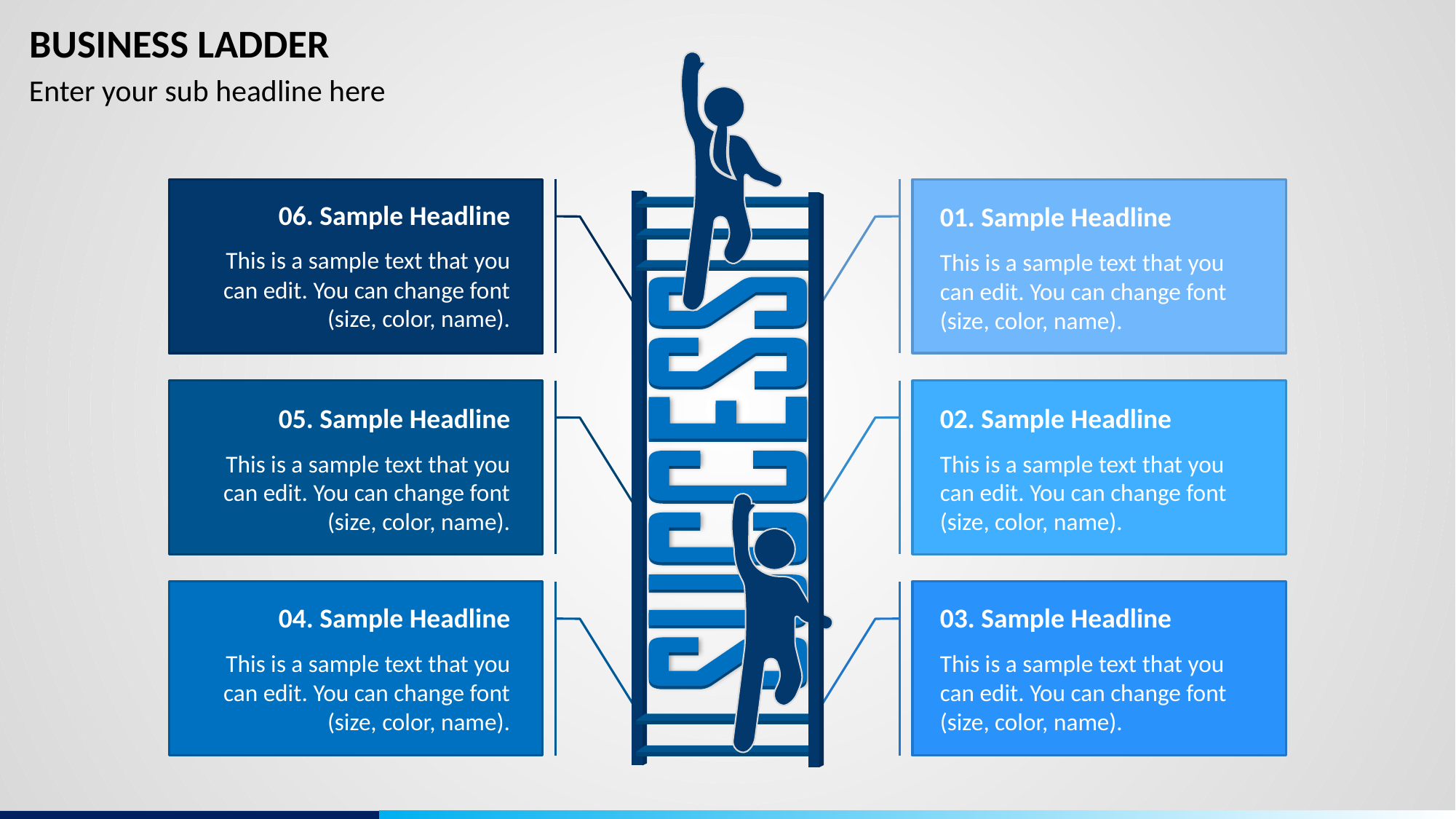

# BUSINESS LADDER

06. Sample Headline
01. Sample Headline

This is a sample text that you can edit. You can change font (size, color, name).
This is a sample text that you can edit. You can change font (size, color, name).

05. Sample Headline
02. Sample Headline

This is a sample text that you can edit. You can change font (size, color, name).
This is a sample text that you can edit. You can change font (size, color, name).

04. Sample Headline
03. Sample Headline

This is a sample text that you can edit. You can change font (size, color, name).
This is a sample text that you can edit. You can change font (size, color, name).

Enter your sub headline here